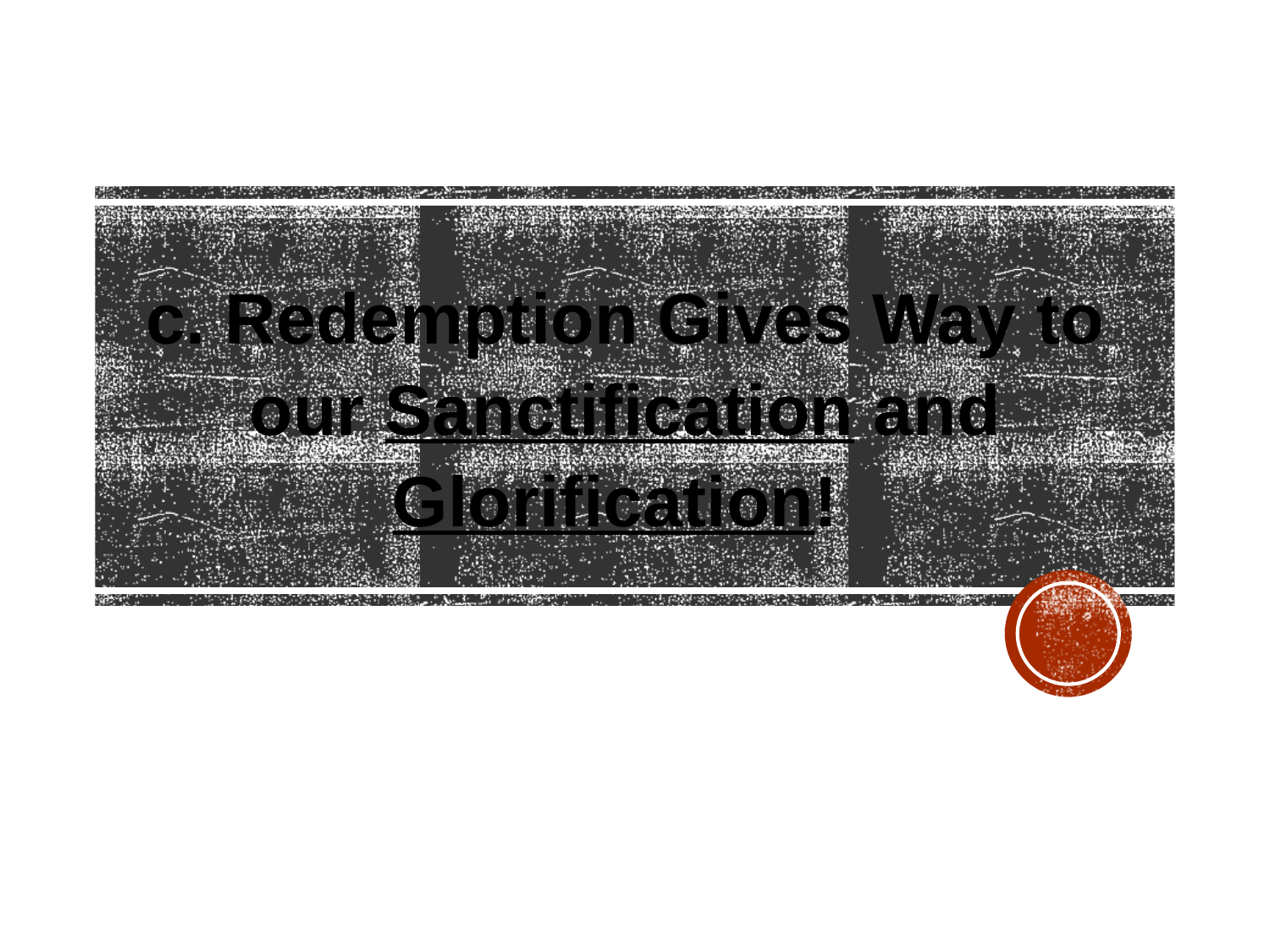

c. Redemption Gives Way to our Sanctification and Glorification!